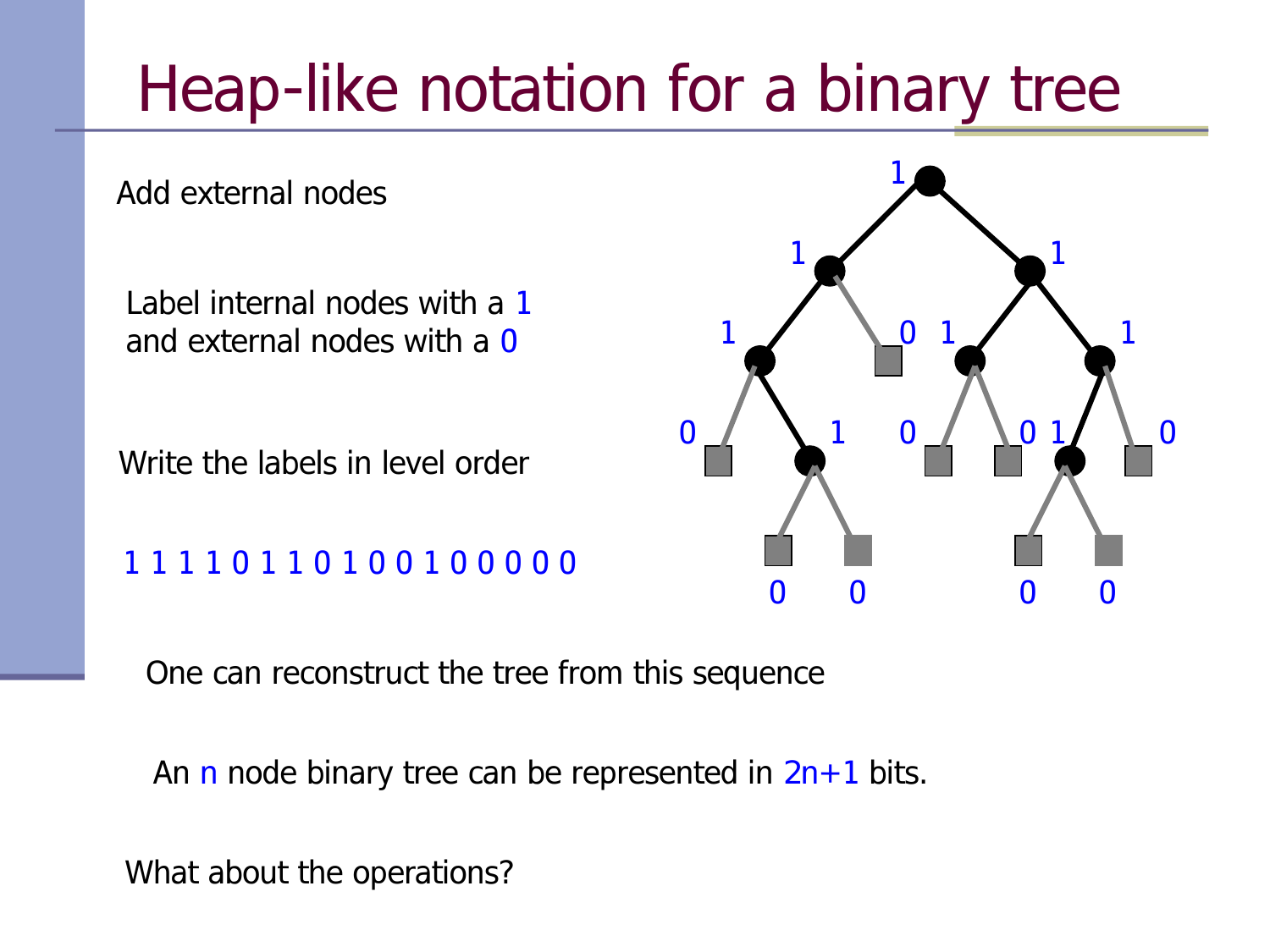

# Heap-like notation for a binary tree

1
Add external nodes

1
1

Label internal nodes with a 1
and external nodes with a 0

1
0
1
1

0
1
0
0
1
0
Write the labels in level order

1 1 1 1 0 1 1 0 1 0 0 1 0 0 0 0 0

0
0
0
0
One can reconstruct the tree from this sequence
An n node binary tree can be represented in 2n+1 bits.
What about the operations?